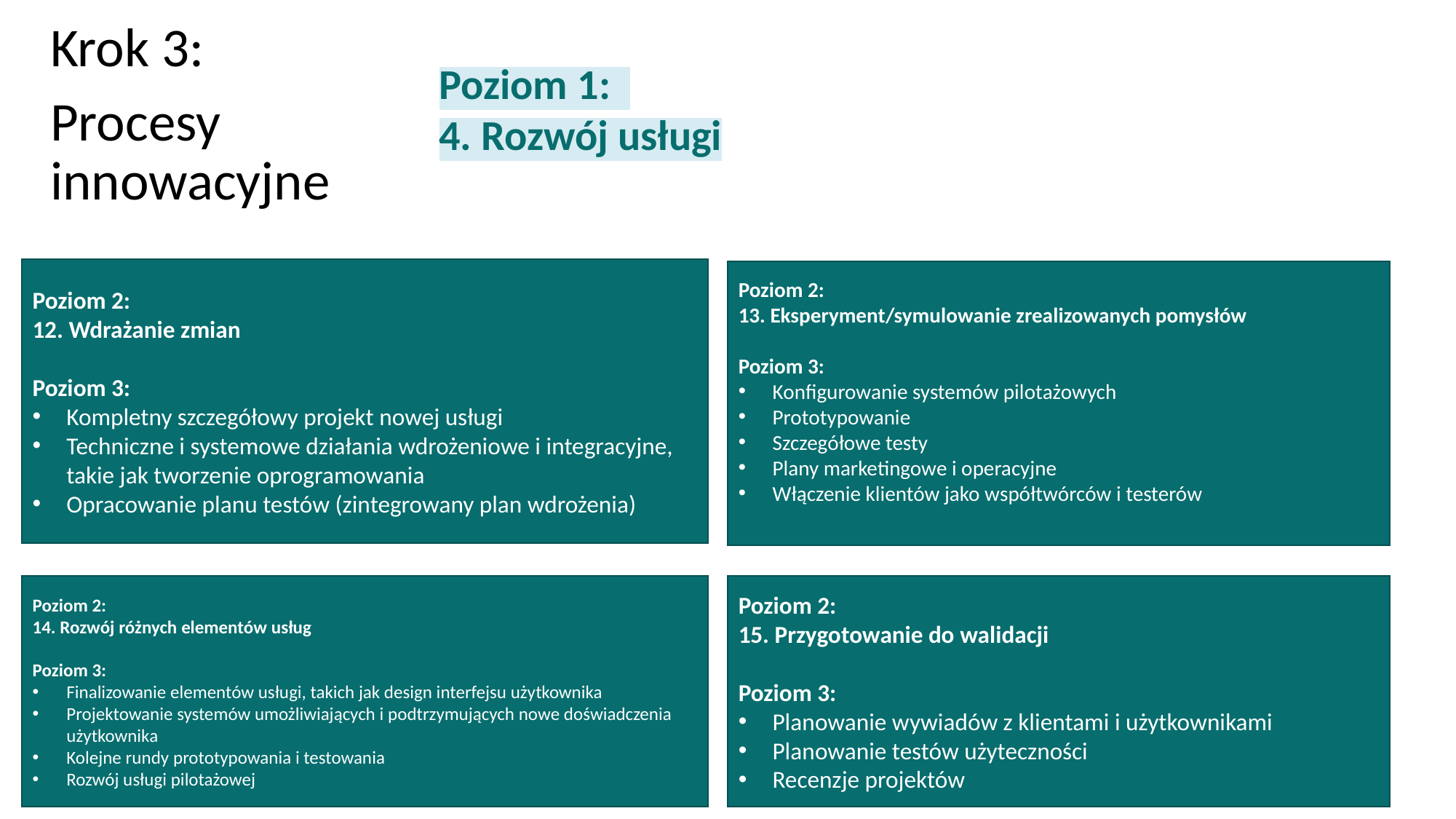

Krok 3:
Procesy innowacyjne
Poziom 1:
4. Rozwój usługi
Poziom 2:
12. Wdrażanie zmian

Poziom 3:
Kompletny szczegółowy projekt nowej usługi
Techniczne i systemowe działania wdrożeniowe i integracyjne, takie jak tworzenie oprogramowania
Opracowanie planu testów (zintegrowany plan wdrożenia)
Poziom 2:
13. Eksperyment/symulowanie zrealizowanych pomysłów

Poziom 3:
Konfigurowanie systemów pilotażowych
Prototypowanie
Szczegółowe testy
Plany marketingowe i operacyjne
Włączenie klientów jako współtwórców i testerów

Poziom 2:
15. Przygotowanie do walidacji

Poziom 3:
Planowanie wywiadów z klientami i użytkownikami
Planowanie testów użyteczności
Recenzje projektów
Poziom 2:
14. Rozwój różnych elementów usług

Poziom 3:
Finalizowanie elementów usługi, takich jak design interfejsu użytkownika
Projektowanie systemów umożliwiających i podtrzymujących nowe doświadczenia użytkownika
Kolejne rundy prototypowania i testowania
Rozwój usługi pilotażowej